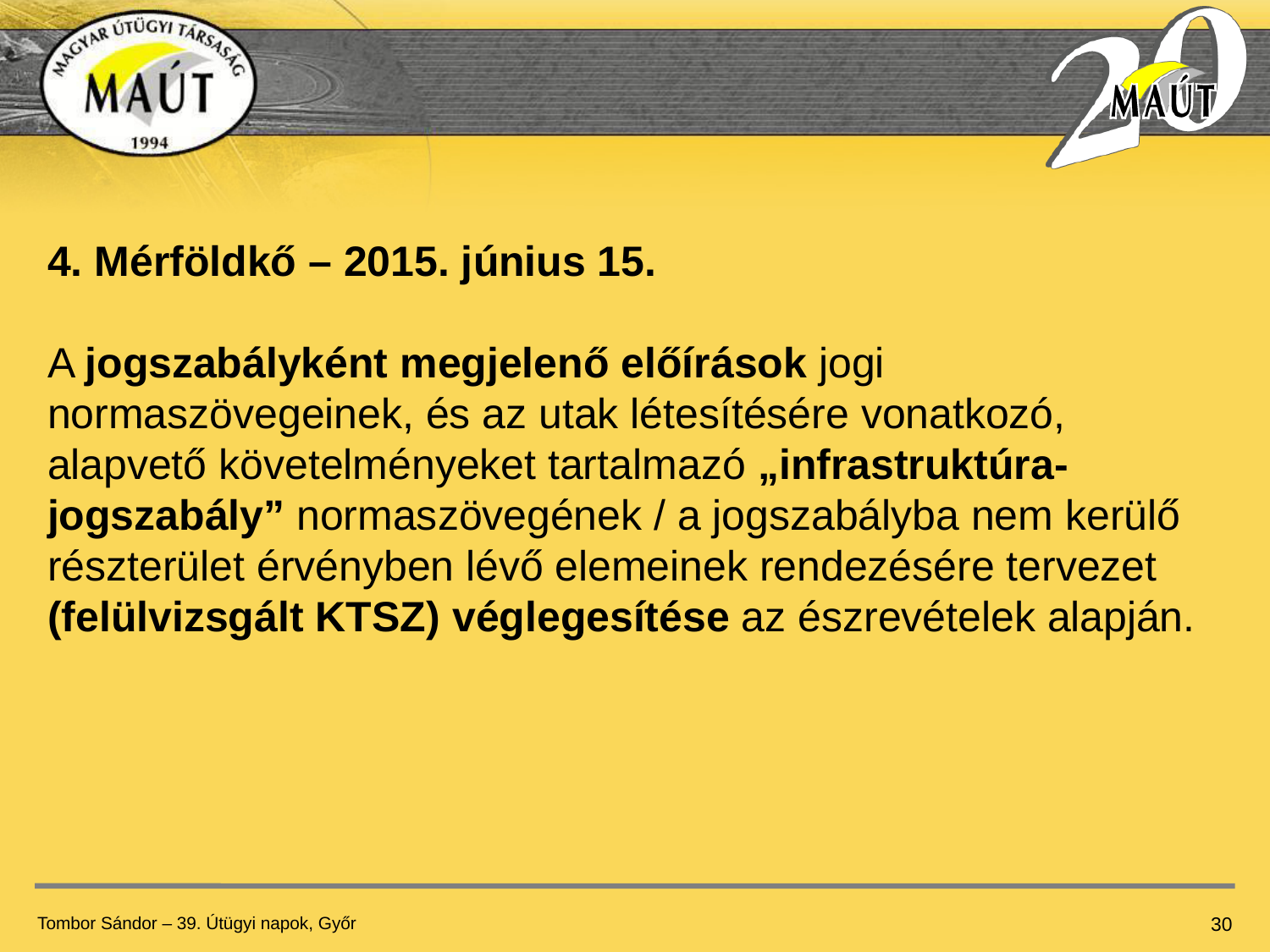

4. Mérföldkő – 2015. június 15.
A jogszabályként megjelenő előírások jogi normaszövegeinek, és az utak létesítésére vonatkozó, alapvető követelményeket tartalmazó „infrastruktúra-jogszabály” normaszövegének / a jogszabályba nem kerülő részterület érvényben lévő elemeinek rendezésére tervezet (felülvizsgált KTSZ) véglegesítése az észrevételek alapján.